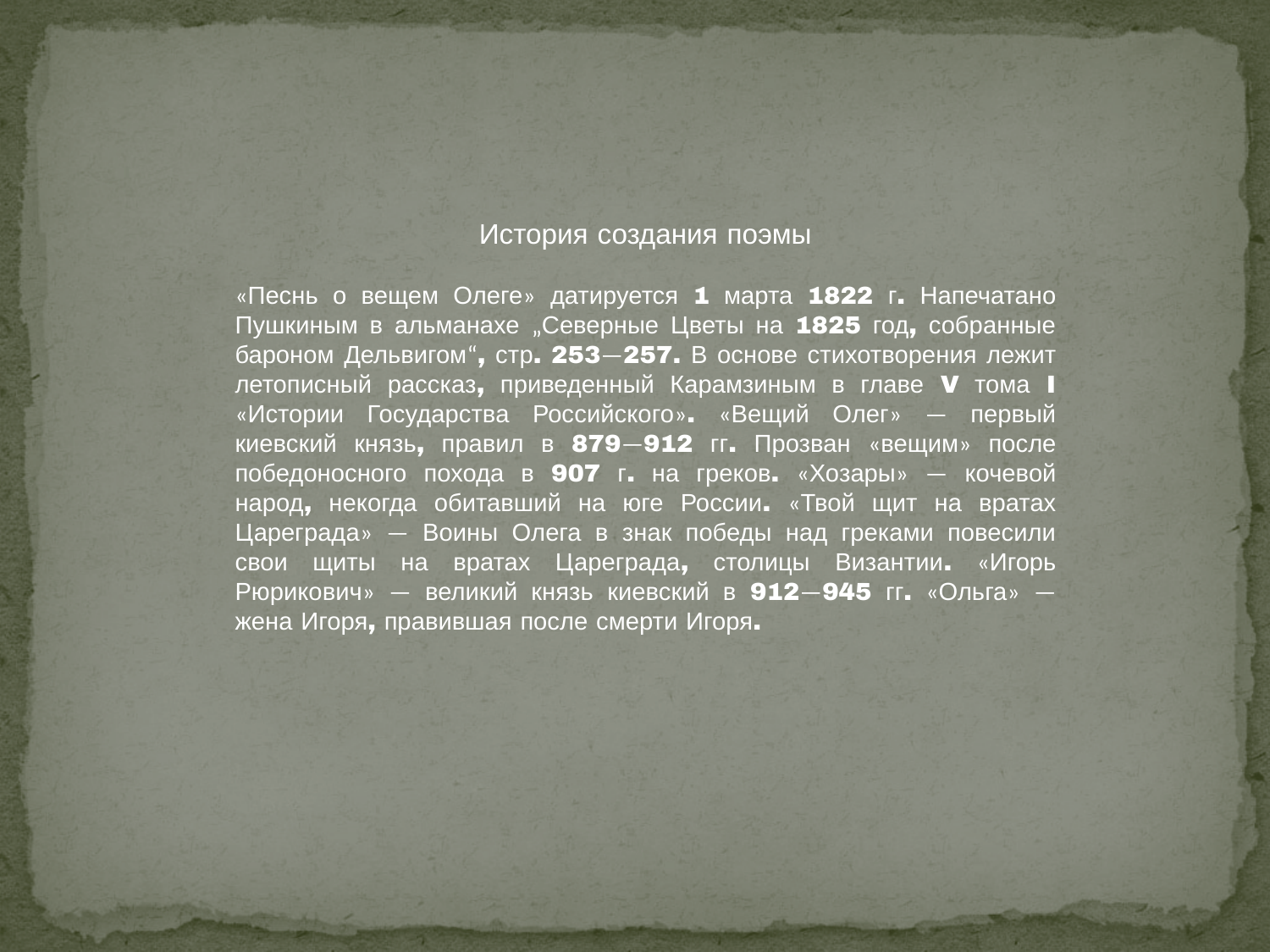

История создания поэмы

«Песнь о вещем Олеге» датируется 1 марта 1822 г. Напечатано Пушкиным в альманахе „Северные Цветы на 1825 год, собранные бароном Дельвигом“, стр. 253—257. В основе стихотворения лежит летописный рассказ, приведенный Карамзиным в главе V тома I «Истории Государства Российского». «Вещий Олег» — первый киевский князь, правил в 879—912 гг. Прозван «вещим» после победоносного похода в 907 г. на греков. «Хозары» — кочевой народ, некогда обитавший на юге России. «Твой щит на вратах Цареграда» — Воины Олега в знак победы над греками повесили свои щиты на вратах Цареграда, столицы Византии. «Игорь Рюрикович» — великий князь киевский в 912—945 гг. «Ольга» — жена Игоря, правившая после смерти Игоря.